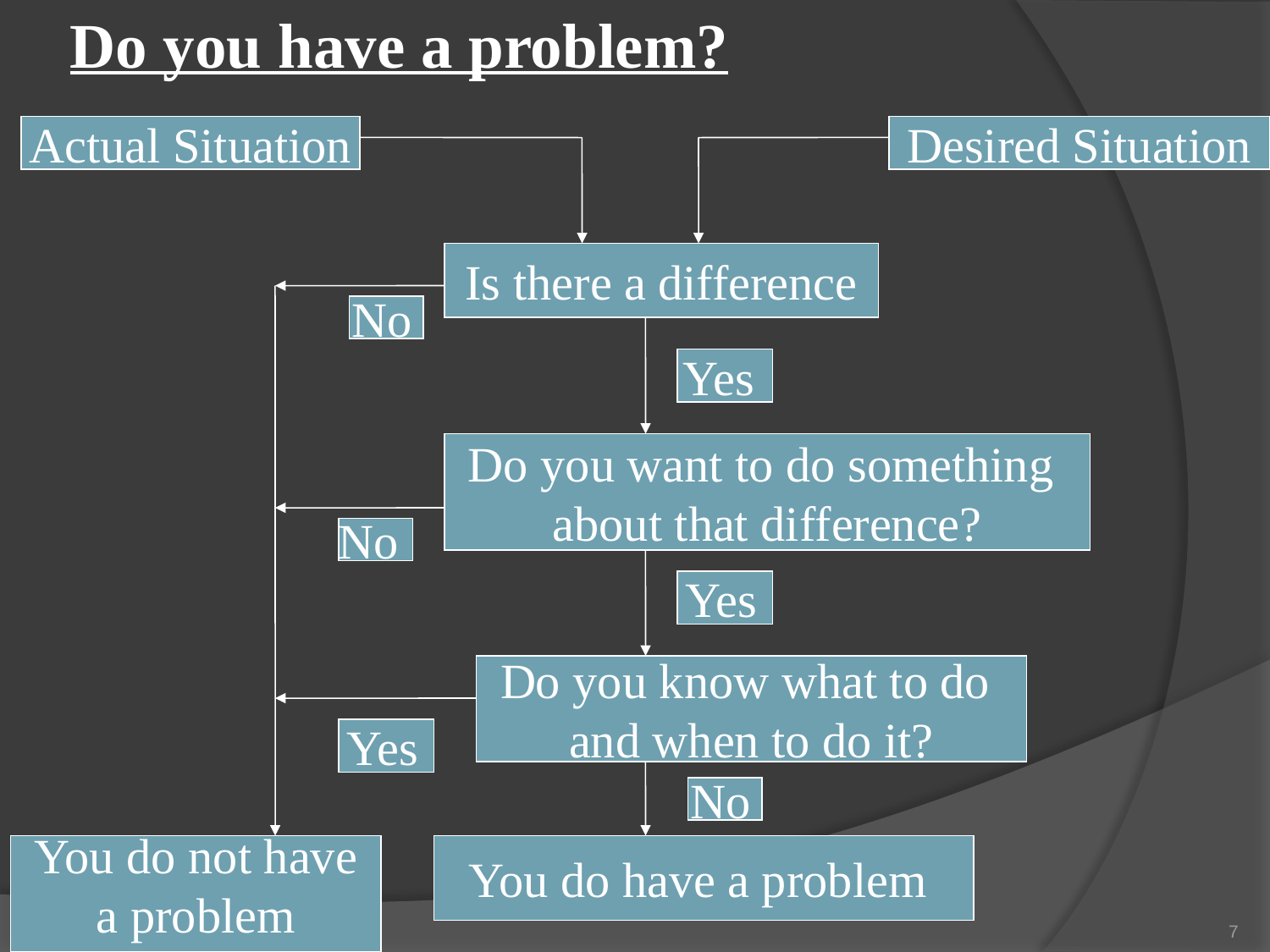

# Do you have a problem?

Actual Situation
Desired Situation

Is there a difference

No

Yes
Do you want to do something
about that difference?

No

Yes
Do you know what to do
and when to do it?

Yes

No

You do not have
a problem

You do have a problem
7